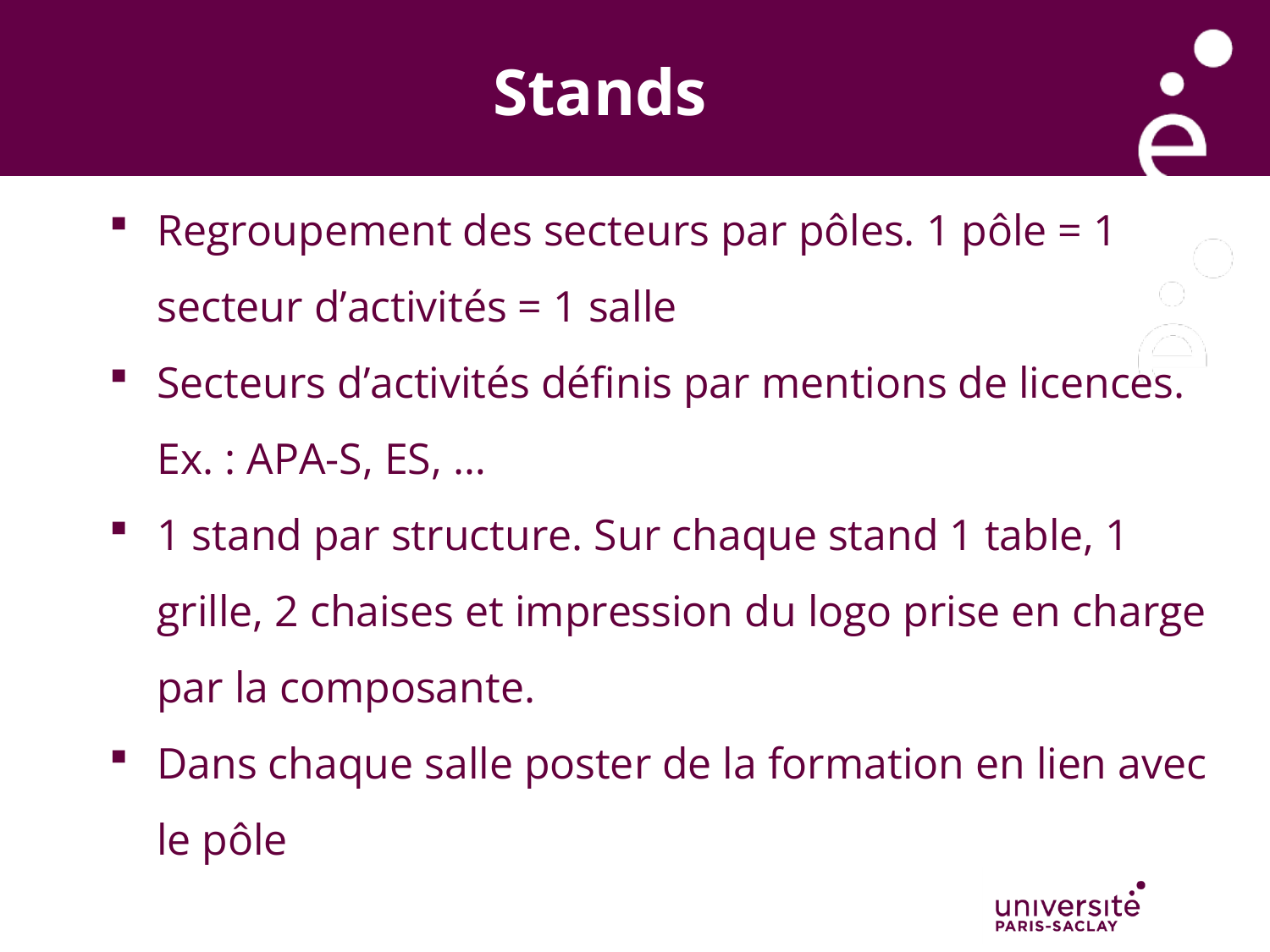

Stands
Regroupement des secteurs par pôles. 1 pôle = 1 secteur d’activités = 1 salle
Secteurs d’activités définis par mentions de licences. Ex. : APA-S, ES, …
1 stand par structure. Sur chaque stand 1 table, 1 grille, 2 chaises et impression du logo prise en charge par la composante.
Dans chaque salle poster de la formation en lien avec le pôle